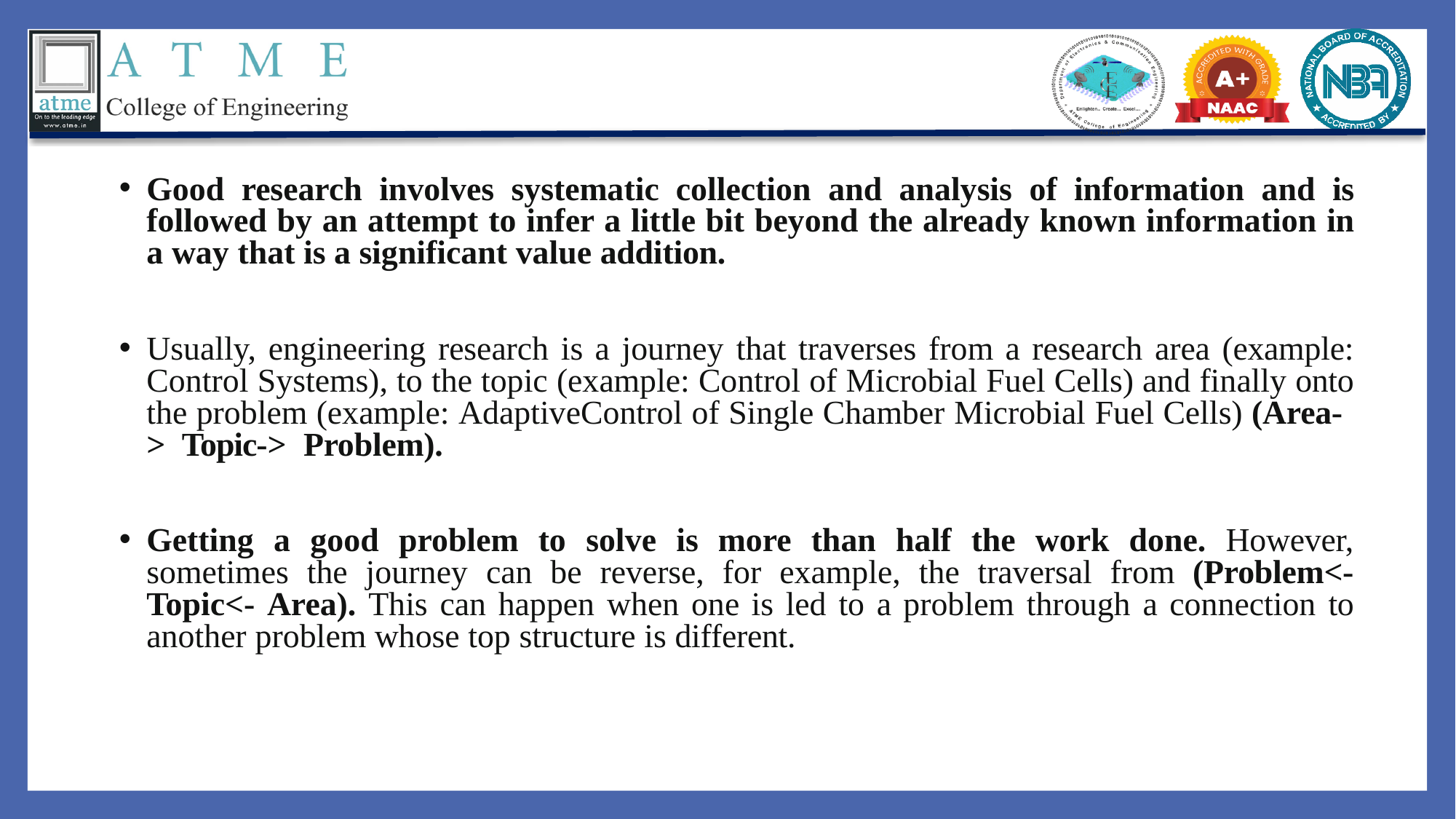

Good research involves systematic collection and analysis of information and is followed by an attempt to infer a little bit beyond the already known information in a way that is a significant value addition.

Usually, engineering research is a journey that traverses from a research area (example: Control Systems), to the topic (example: Control of Microbial Fuel Cells) and finally onto the problem (example: AdaptiveControl of Single Chamber Microbial Fuel Cells) (Area-
> Topic->  Problem).

Getting  a  good  problem  to  solve  is  more  than  half  the  work  done.  However, sometimes  the  journey  can  be  reverse,  for  example,  the  traversal  from  (Problem<- Topic<- Area). This can happen when one is led to a problem through a connection to another problem whose top structure is different.